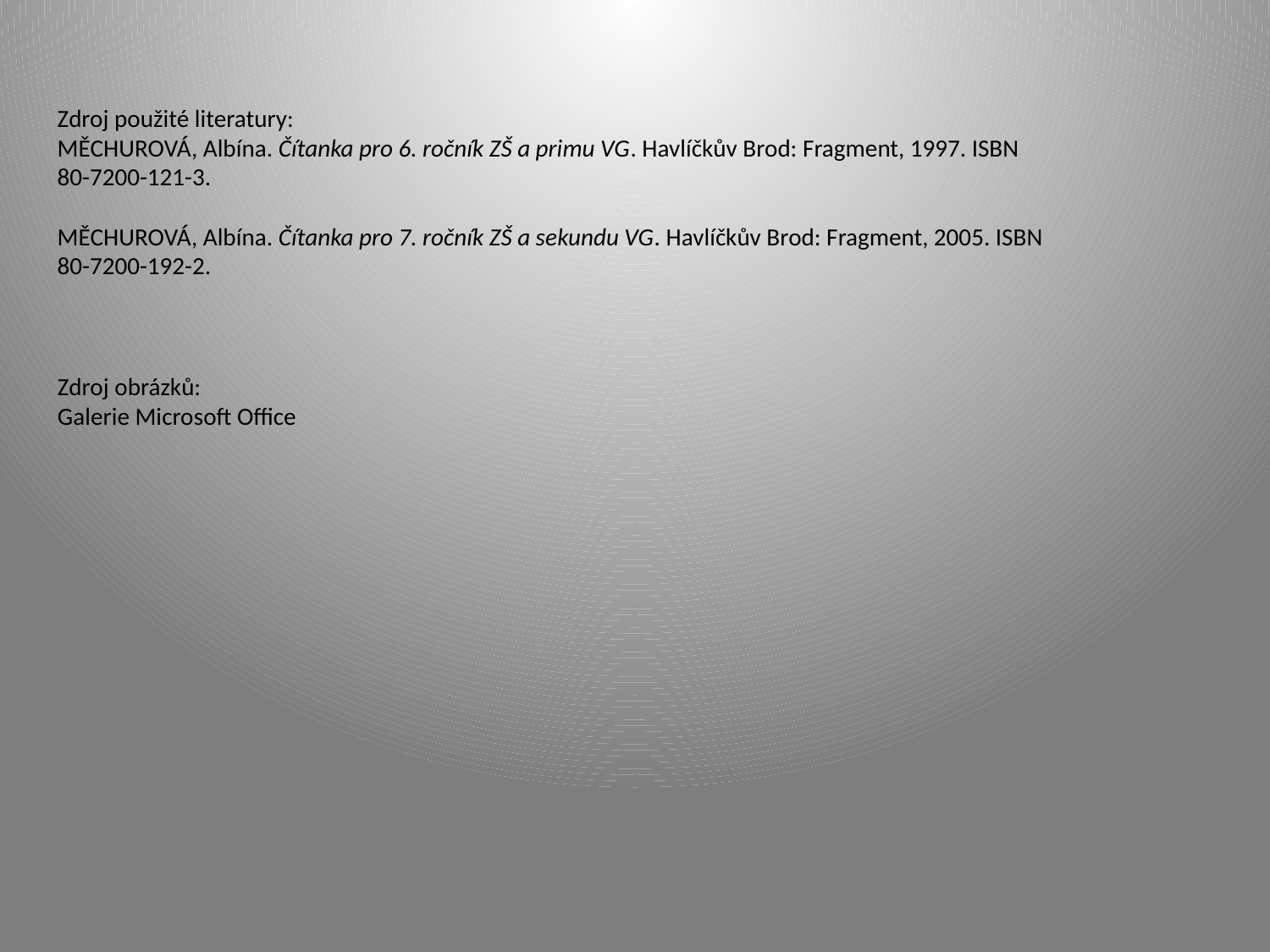

Zdroj použité literatury:
MĚCHUROVÁ, Albína. Čítanka pro 6. ročník ZŠ a primu VG. Havlíčkův Brod: Fragment, 1997. ISBN 80-7200-121-3.

MĚCHUROVÁ, Albína. Čítanka pro 7. ročník ZŠ a sekundu VG. Havlíčkův Brod: Fragment, 2005. ISBN 80-7200-192-2.

Zdroj obrázků:
Galerie Microsoft Office